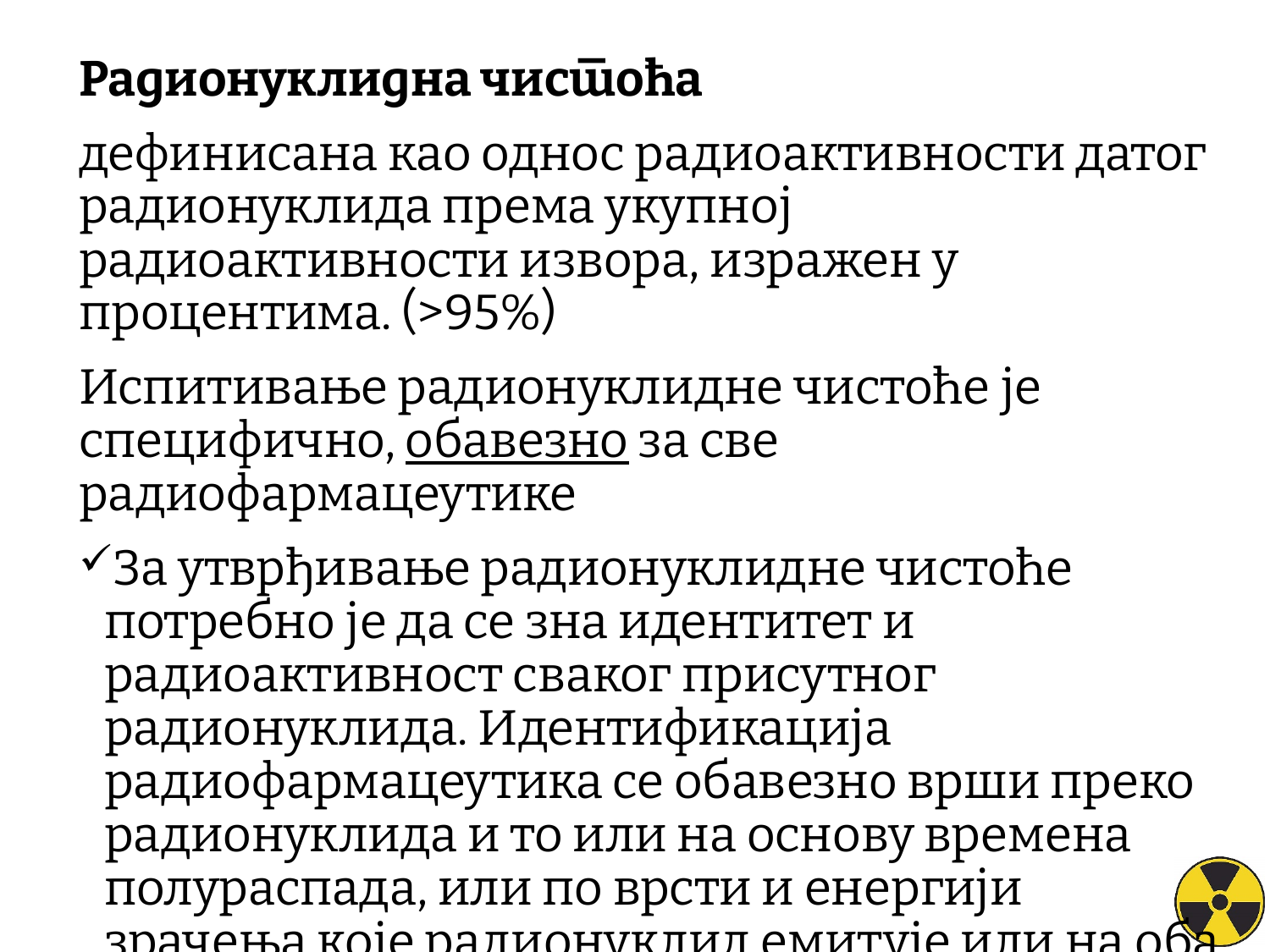

Радионуклидна чистоћа
дефинисана као однос радиоактивности датог радионуклида према укупној радиоактивности извора, изражен у процентима. (>95%)
Испитивање радионуклидне чистоће је специфично, обавезно за све радиофармацеутике
За утврђивање радионуклидне чистоће потребно је да се зна идентитет и радиоактивност сваког присутног радионуклида. Идентификација радиофармацеутика се обавезно врши преко радионуклида и то или на основу времена полураспада, или по врсти и енергији зрачења које радионуклид емитује или на оба начина